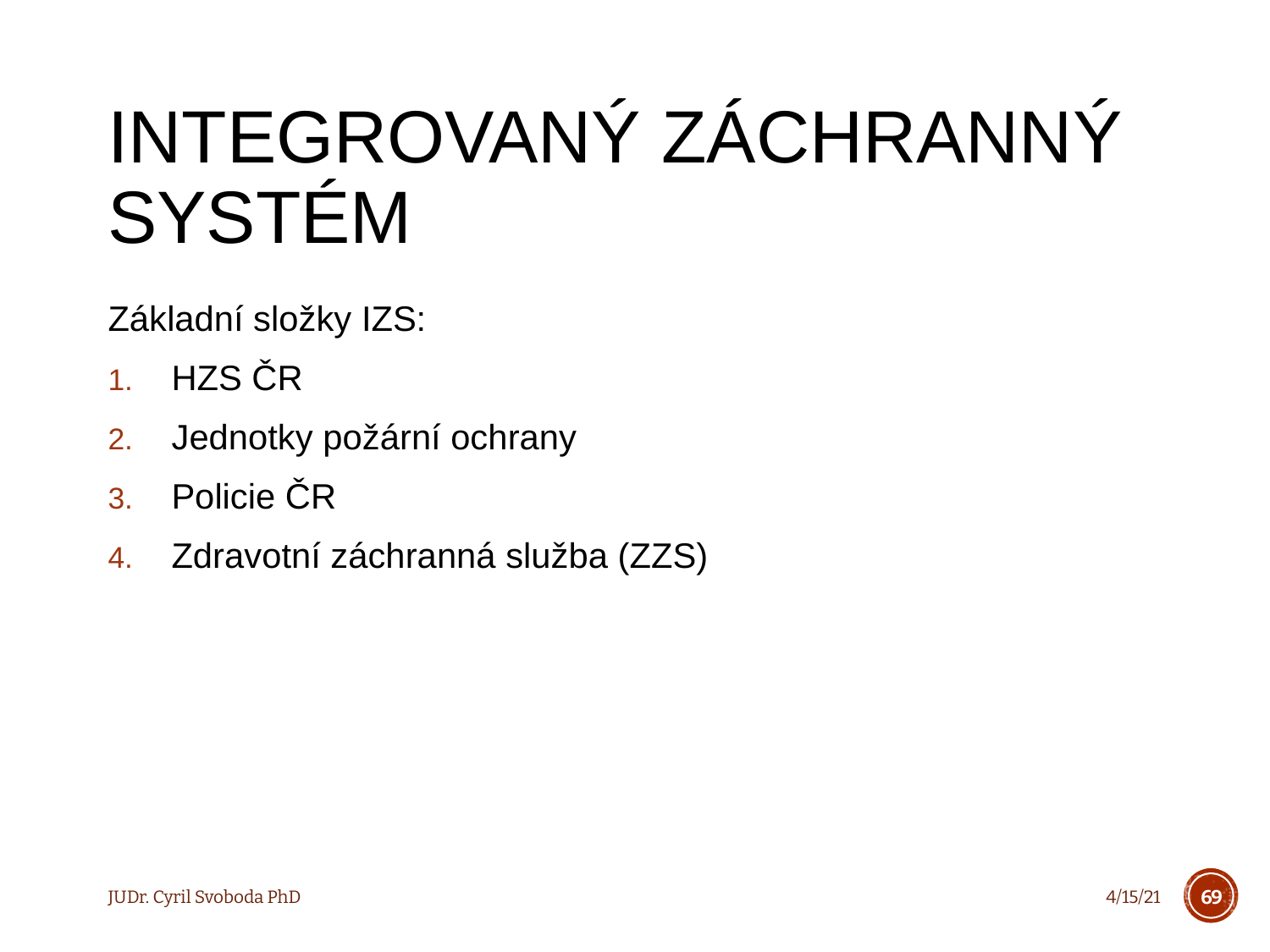

# Integrovaný záchranný systém
Základní složky IZS:
HZS ČR
Jednotky požární ochrany
Policie ČR
Zdravotní záchranná služba (ZZS)

JUDr. Cyril Svoboda PhD
4/15/21
69